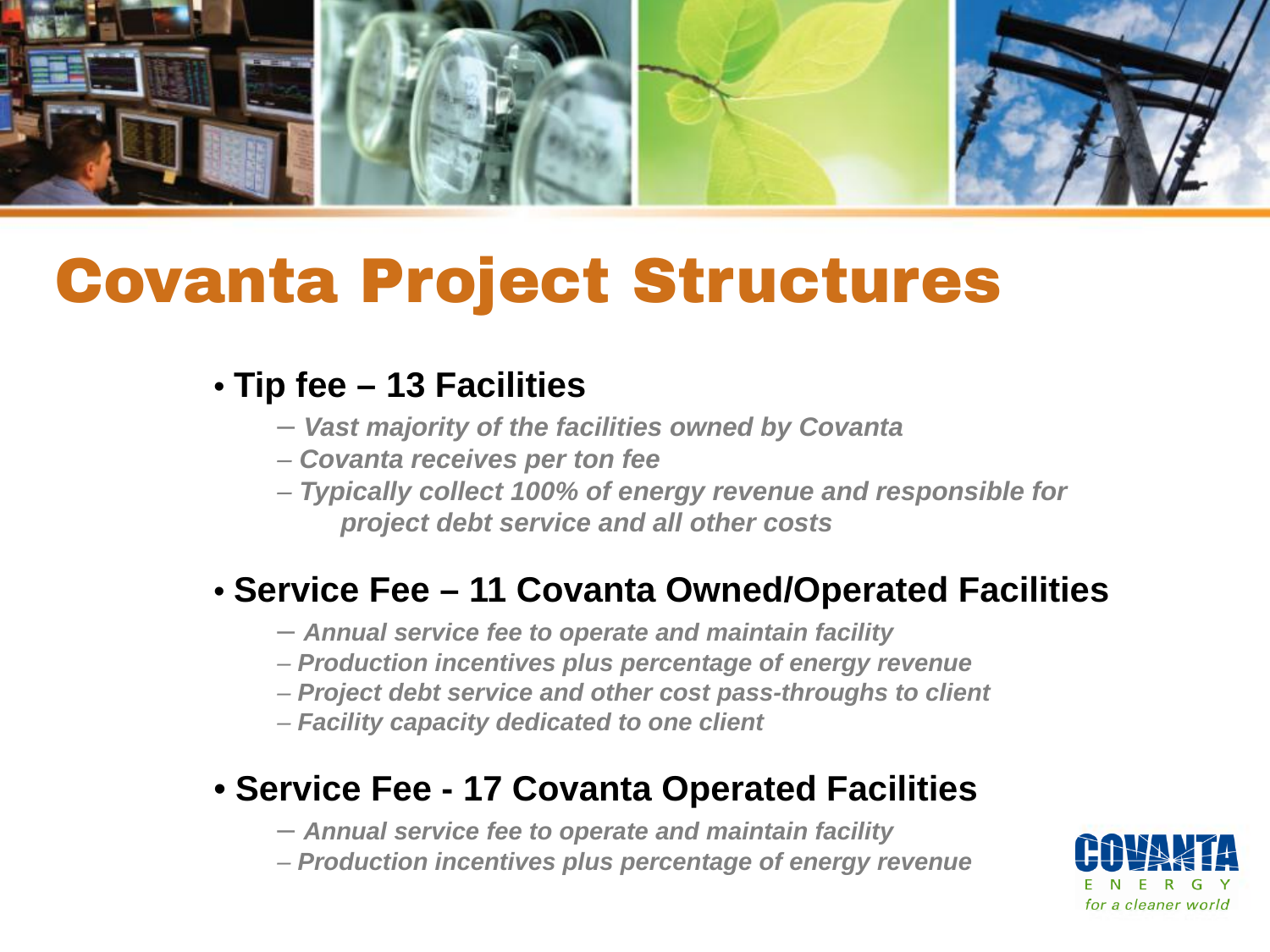

# Covanta Project Structures

• Tip fee – 13 Facilities
– Vast majority of the facilities owned by Covanta
– Covanta receives per ton fee
– Typically collect 100% of energy revenue and responsible for
project debt service and all other costs

• Service Fee – 11 Covanta Owned/Operated Facilities
– Annual service fee to operate and maintain facility
– Production incentives plus percentage of energy revenue
– Project debt service and other cost pass-throughs to client
– Facility capacity dedicated to one client

• Service Fee - 17 Covanta Operated Facilities
– Annual service fee to operate and maintain facility
– Production incentives plus percentage of energy revenue